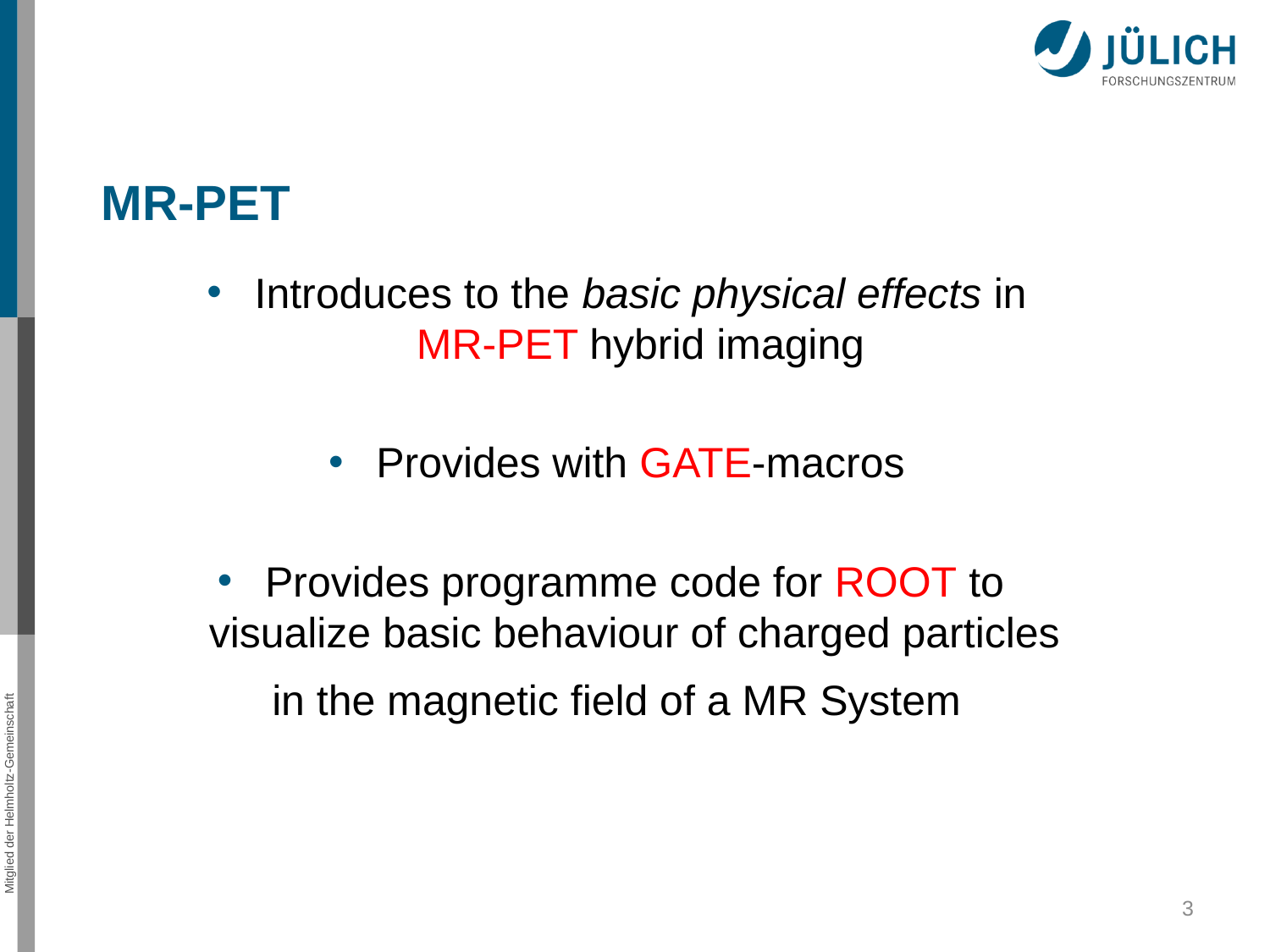

# MR-PET
Introduces to the basic physical effects in
MR-PET hybrid imaging
Provides with GATE-macros
Provides programme code for ROOT to
visualize basic behaviour of charged particles
in the magnetic field of a MR System

3